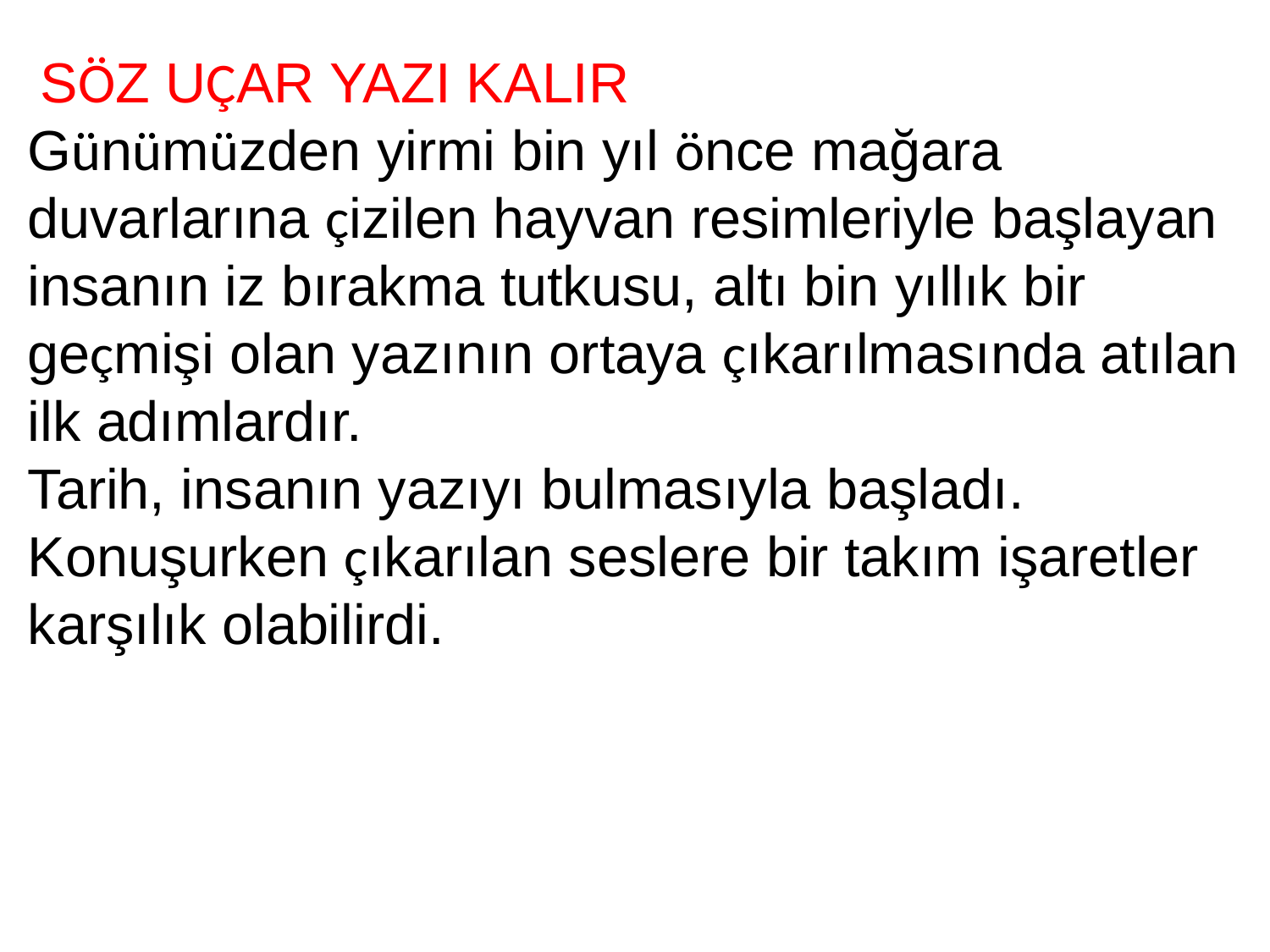

SÖZ UÇAR YAZI KALIR
Günümüzden yirmi bin yıl önce mağara duvarlarına çizilen hayvan resimleriyle başlayan insanın iz bırakma tutkusu, altı bin yıllık bir geçmişi olan yazının ortaya çıkarılmasında atılan ilk adımlardır.
Tarih, insanın yazıyı bulmasıyla başladı. Konuşurken çıkarılan seslere bir takım işaretler karşılık olabilirdi.